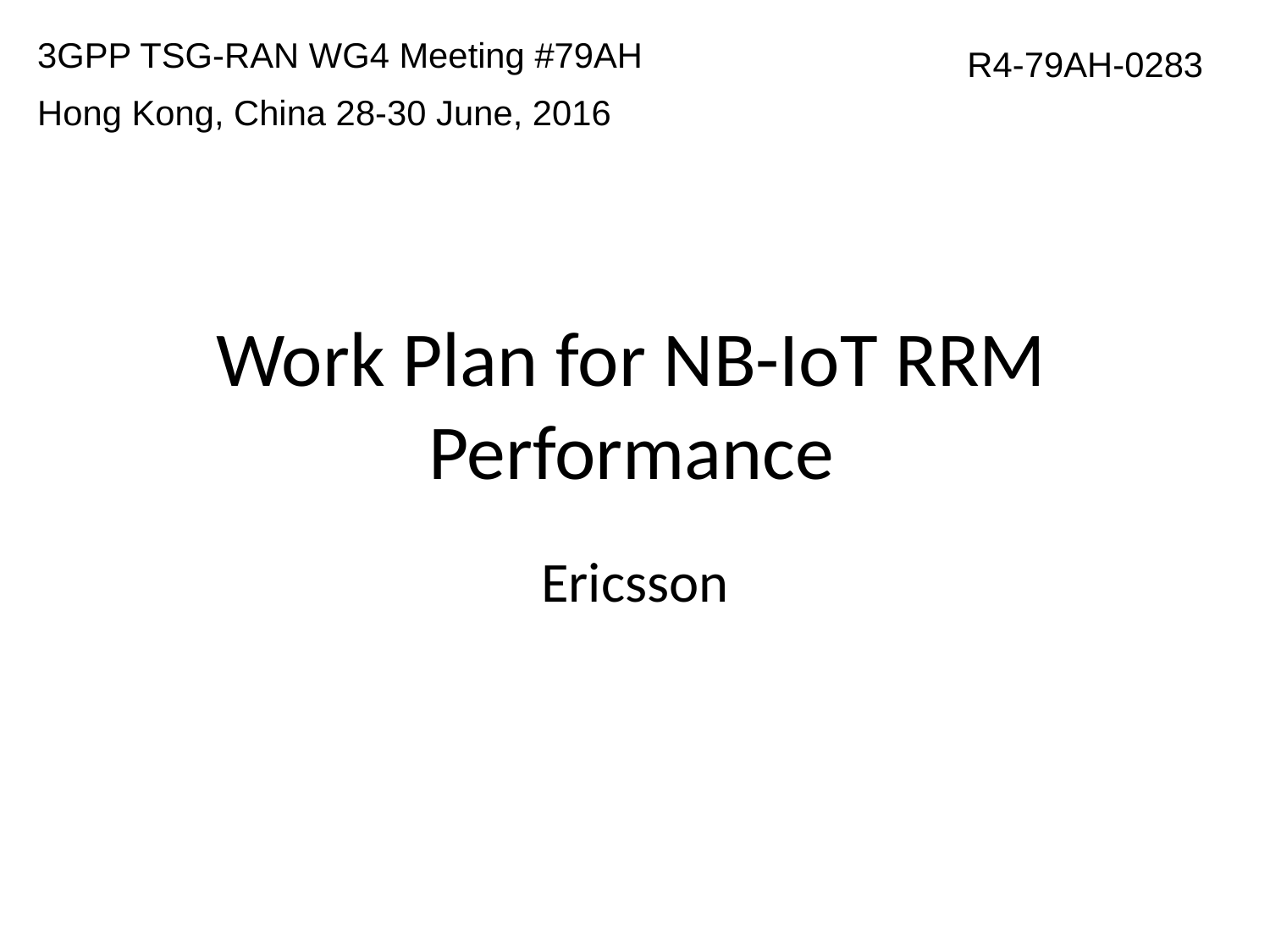

3GPP TSG-RAN WG4 Meeting #79AH
Hong Kong, China 28-30 June, 2016
R4-79AH-0283
# Work Plan for NB-IoT RRM Performance
Ericsson